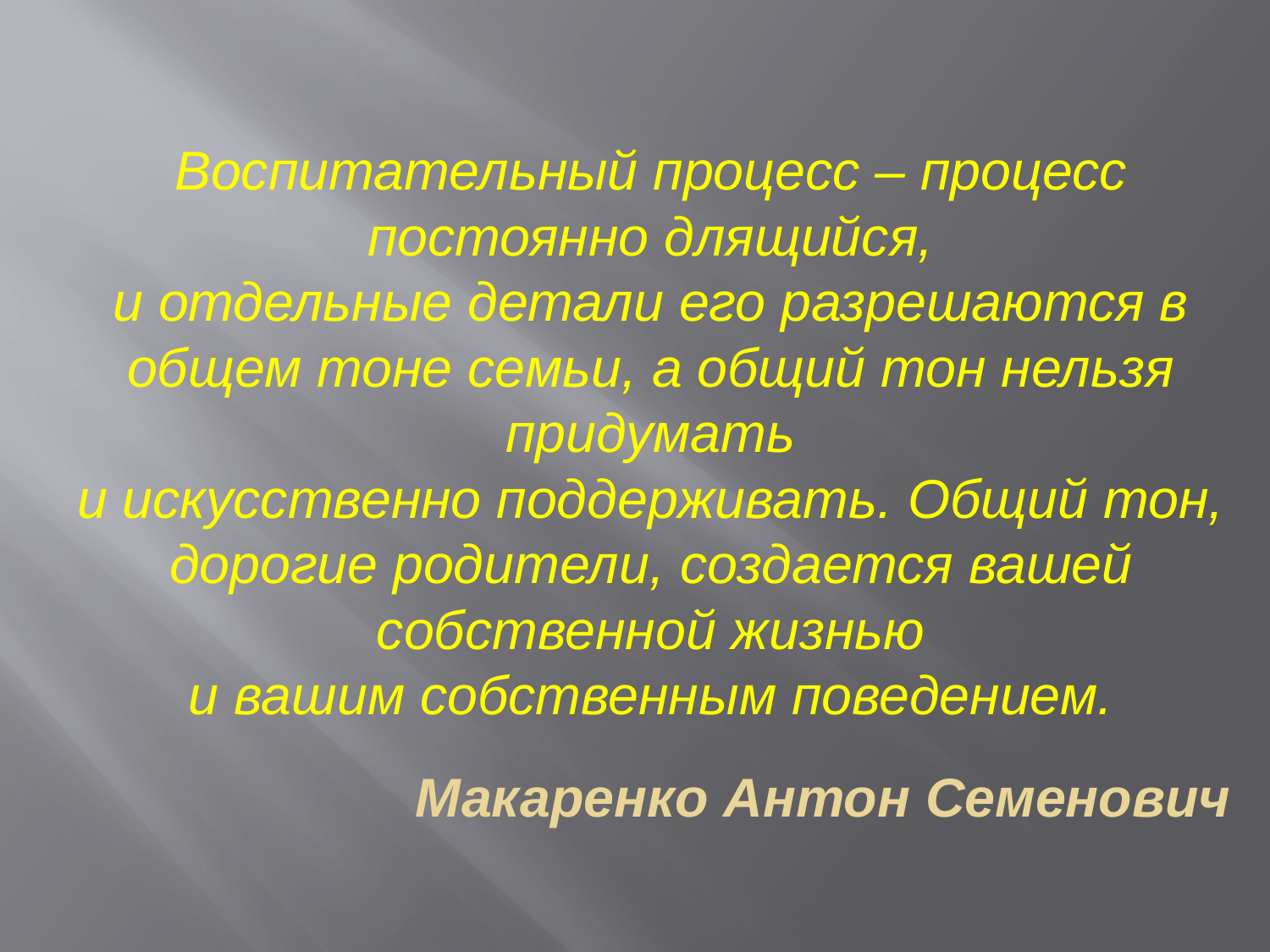

# Воспитательный процесс – процесс постоянно длящийся, и отдельные детали его разрешаются в общем тоне семьи, а общий тон нельзя придумать и искусственно поддерживать. Общий тон, дорогие родители, создается вашей собственной жизнью и вашим собственным поведением.
Макаренко Антон Семенович